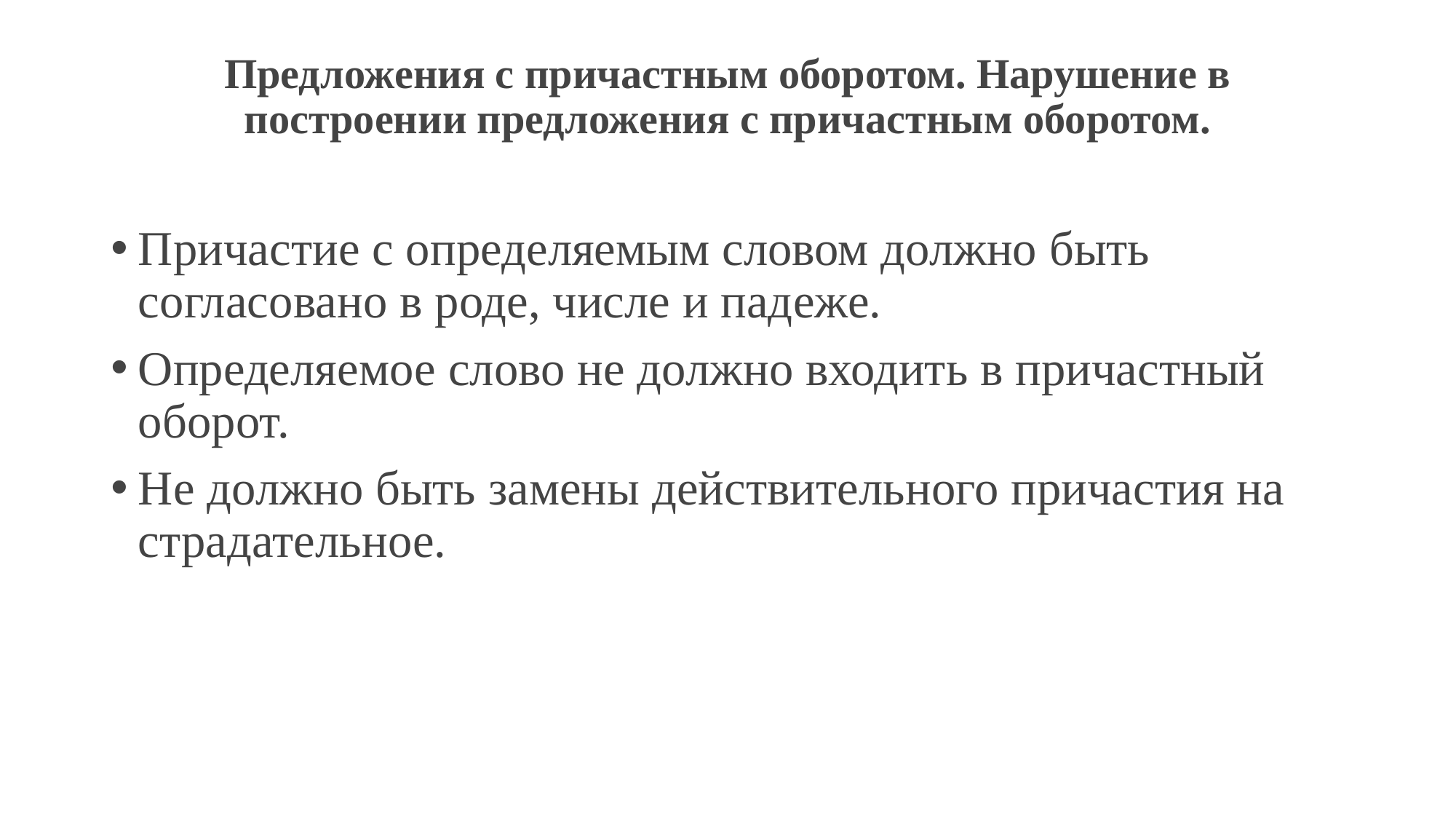

# Предложения с причастным оборотом. Нарушение в построении предложения с причастным оборотом.
Причастие с определяемым словом должно быть согласовано в роде, числе и падеже.
Определяемое слово не должно входить в причастный оборот.
Не должно быть замены действительного причастия на страдательное.